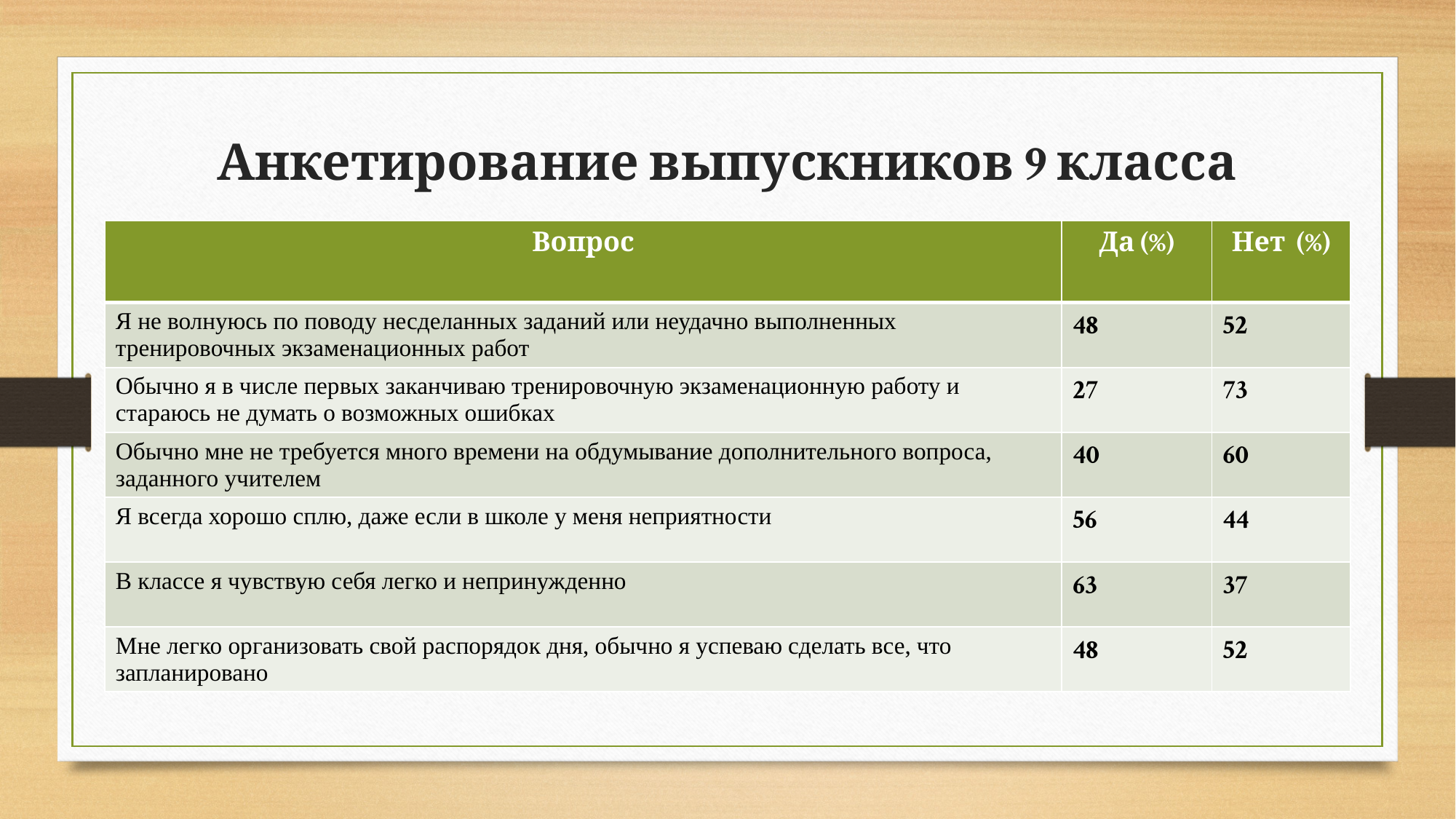

# Анкетирование выпускников 9 класса
| Вопрос | Да (%) | Нет (%) |
| --- | --- | --- |
| Я не волнуюсь по поводу несделанных заданий или неудачно выполненных тренировочных экзаменационных работ | 48 | 52 |
| Обычно я в числе первых заканчиваю тренировочную экзаменационную работу и стараюсь не думать о возможных ошибках | 27 | 73 |
| Обычно мне не требуется много времени на обдумывание дополнительного вопроса, заданного учителем | 40 | 60 |
| Я всегда хорошо сплю, даже если в школе у меня неприятности | 56 | 44 |
| В классе я чувствую себя легко и непринужденно | 63 | 37 |
| Мне легко организовать свой распорядок дня, обычно я успеваю сделать все, что запланировано | 48 | 52 |